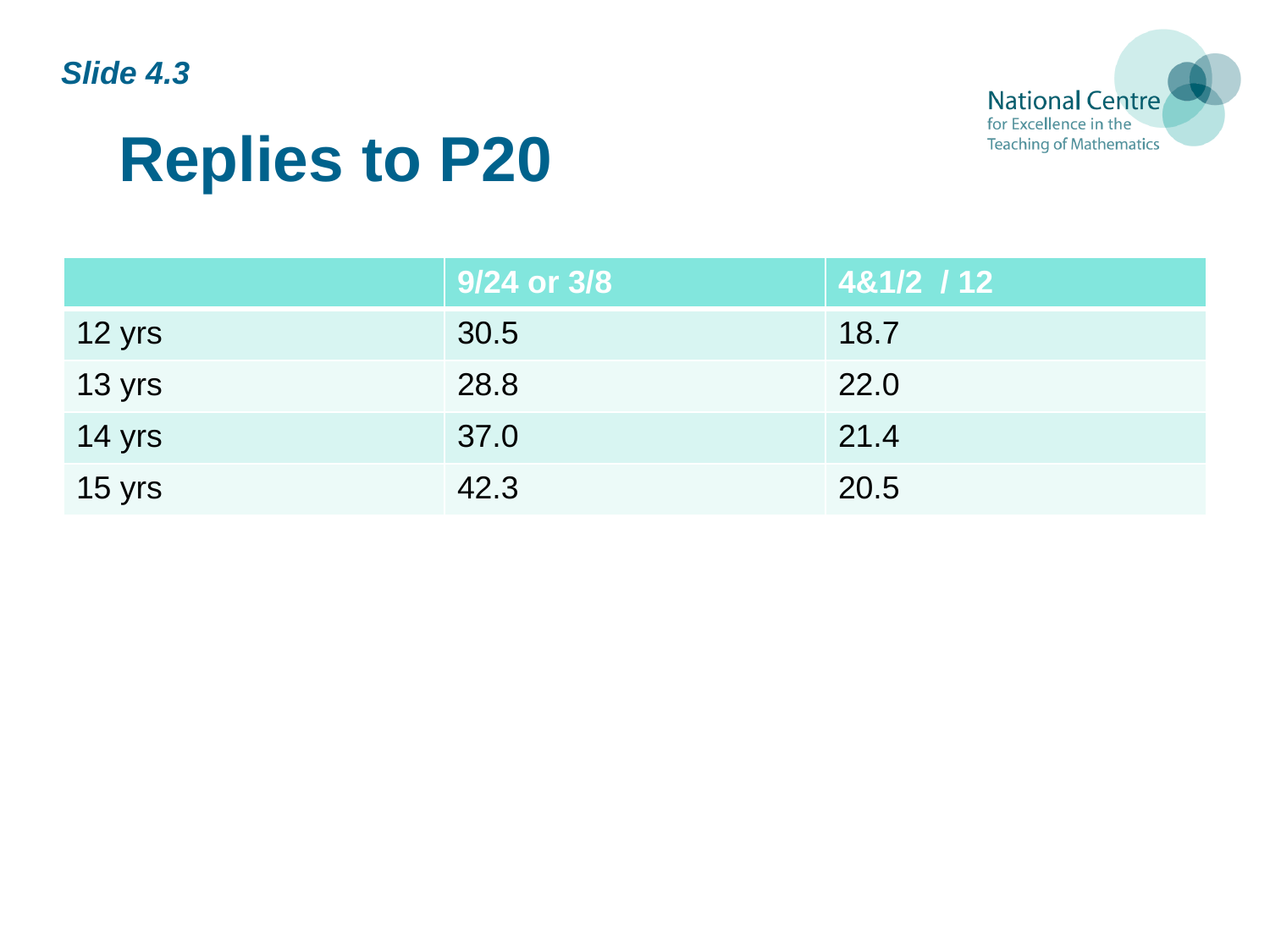

# Replies to P20
Slide 4.3
|  | 9/24 or 3/8 | 4&1/2 / 12 |
| --- | --- | --- |
| 12 yrs | 30.5 | 18.7 |
| 13 yrs | 28.8 | 22.0 |
| 14 yrs | 37.0 | 21.4 |
| 15 yrs | 42.3 | 20.5 |